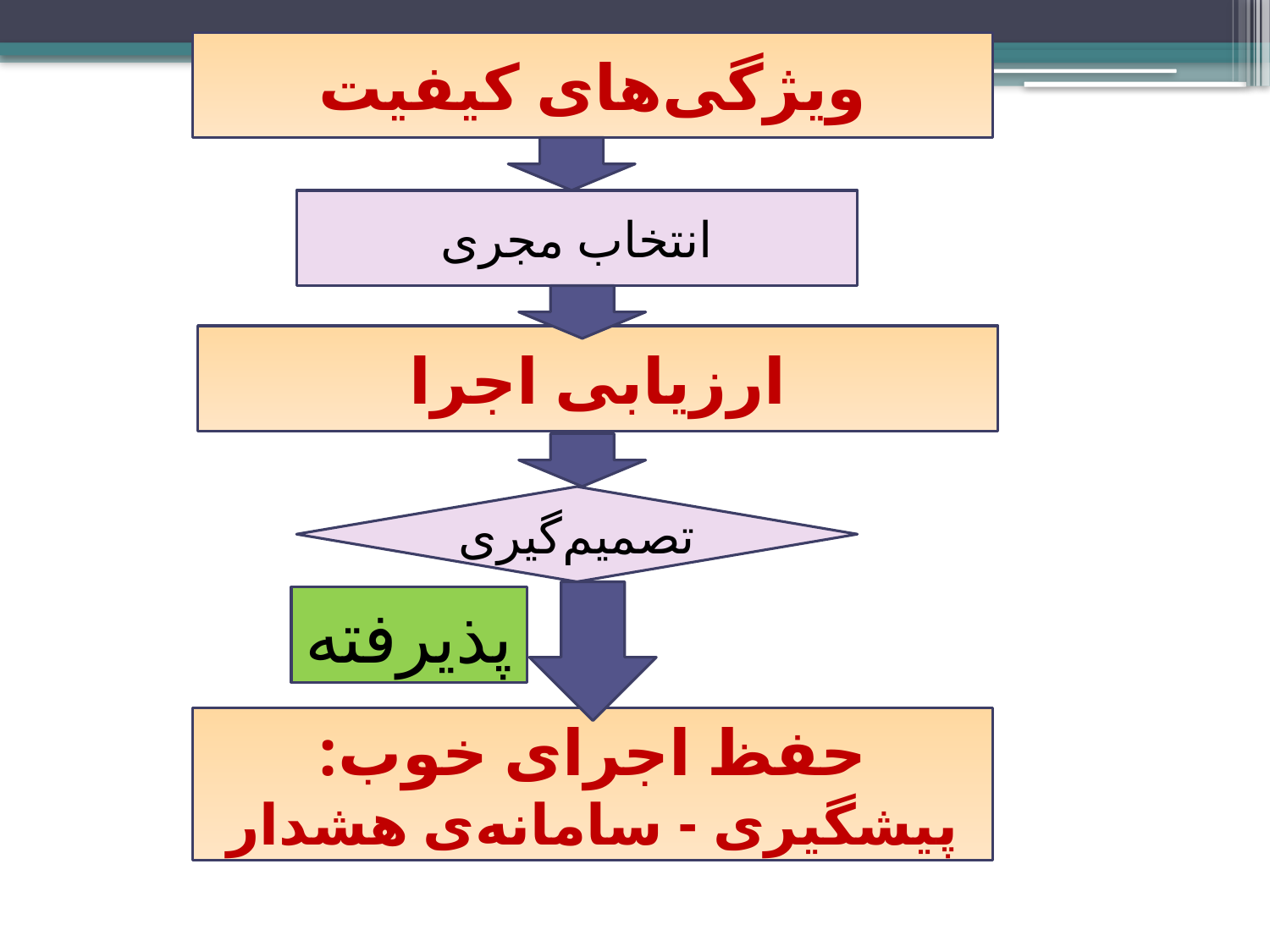

#
ویژگی‌های کیفیت

انتخاب مجری

ارزیابی اجرا

تصمیم‌گیری

پذیرفته
حفظ اجرای خوب:
پیشگیری - سامانه‌ی هشدار